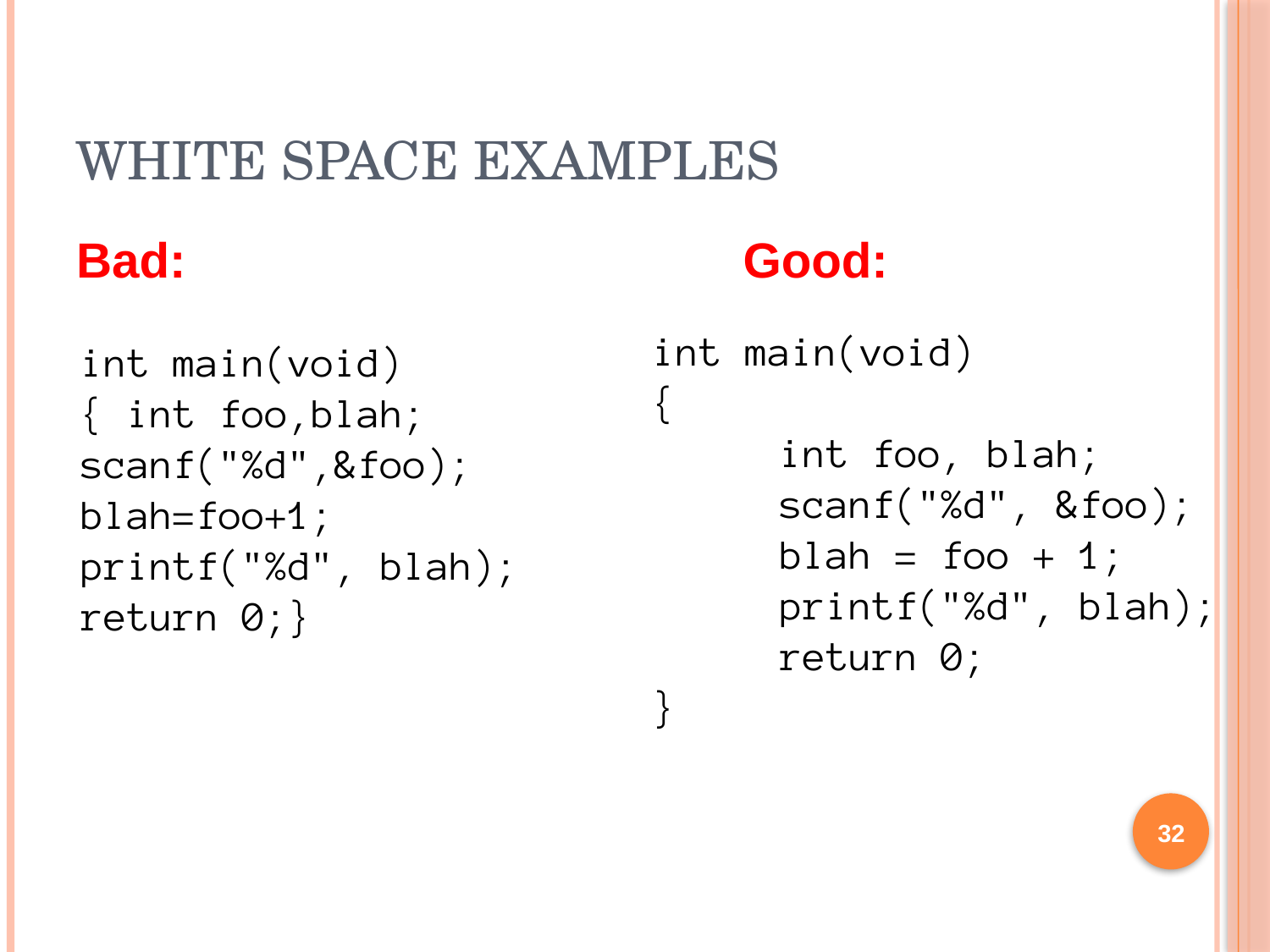

# White Space Examples
Bad:
Good:
int main(void)
{
	int foo, blah;
	scanf("%d", &foo);
	blah = foo + 1;
	printf("%d", blah);
	return 0;
}

int main(void)
{ int foo,blah;
scanf("%d",&foo);
blah=foo+1;
printf("%d", blah);
return 0;}

32